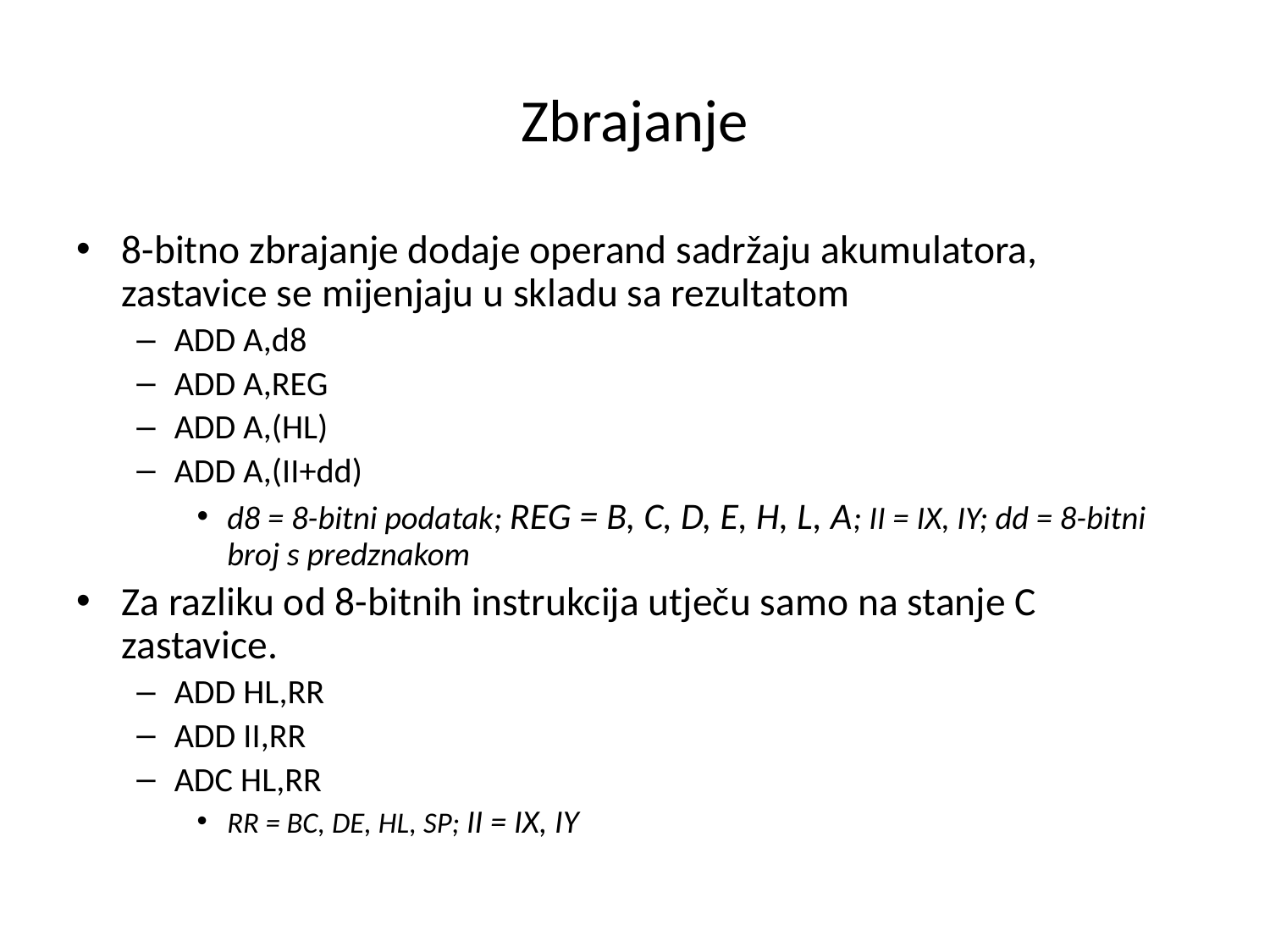

# Zbrajanje
8-bitno zbrajanje dodaje operand sadržaju akumulatora, zastavice se mijenjaju u skladu sa rezultatom
ADD A,d8
ADD A,REG
ADD A,(HL)
ADD A,(II+dd)
d8 = 8-bitni podatak; REG = B, C, D, E, H, L, A; II = IX, IY; dd = 8-bitni broj s predznakom
Za razliku od 8-bitnih instrukcija utječu samo na stanje C zastavice.
ADD HL,RR
ADD II,RR
ADC HL,RR
RR = BC, DE, HL, SP; II = IX, IY